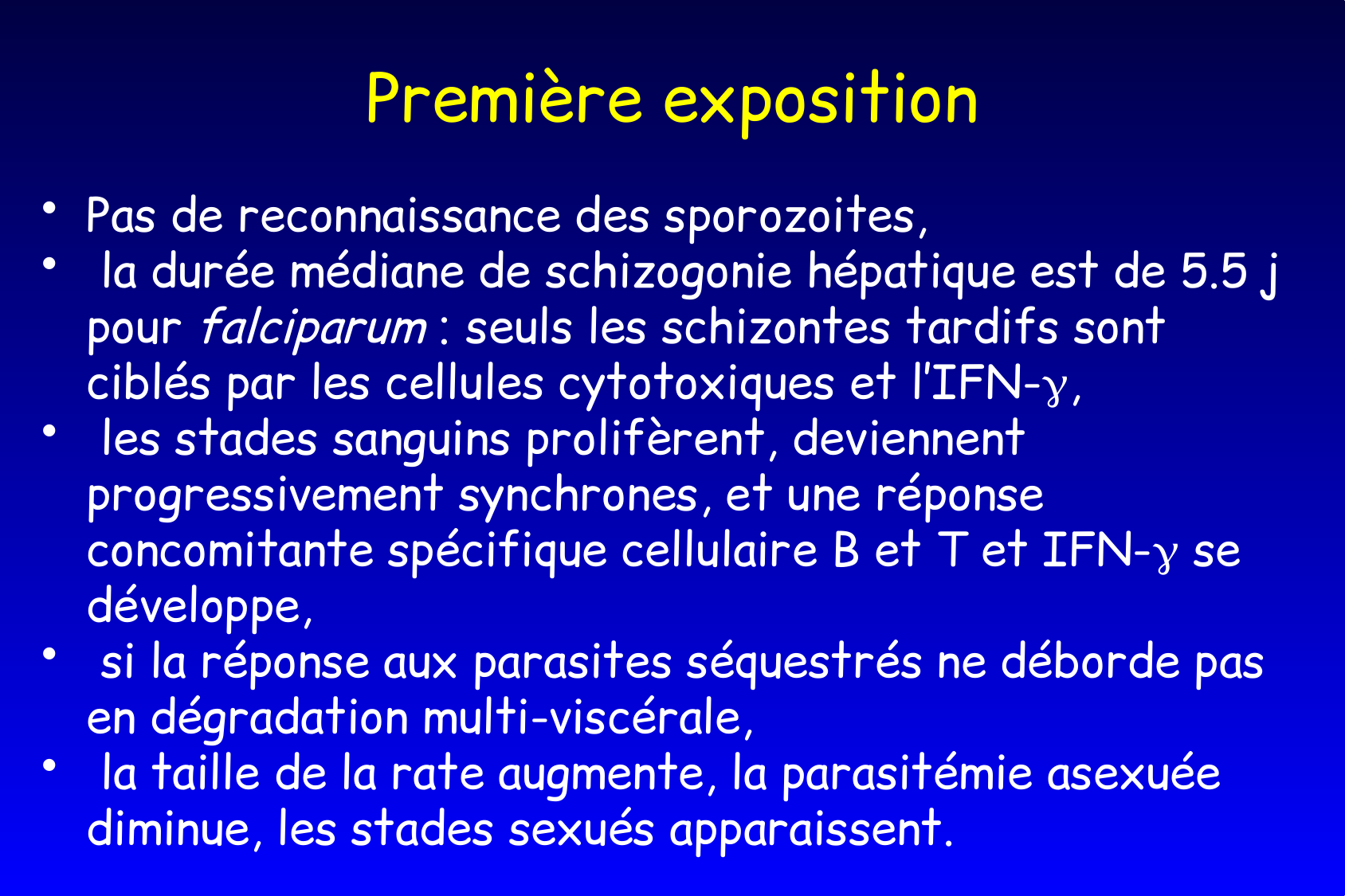

# Première exposition
Pas de reconnaissance des sporozoites,
 la durée médiane de schizogonie hépatique est de 5.5 j pour falciparum : seuls les schizontes tardifs sont ciblés par les cellules cytotoxiques et l’IFN-γ,
 les stades sanguins prolifèrent, deviennent progressivement synchrones, et une réponse concomitante spécifique cellulaire B et T et IFN-γ se développe,
 si la réponse aux parasites séquestrés ne déborde pas en dégradation multi-viscérale,
 la taille de la rate augmente, la parasitémie asexuée diminue, les stades sexués apparaissent.